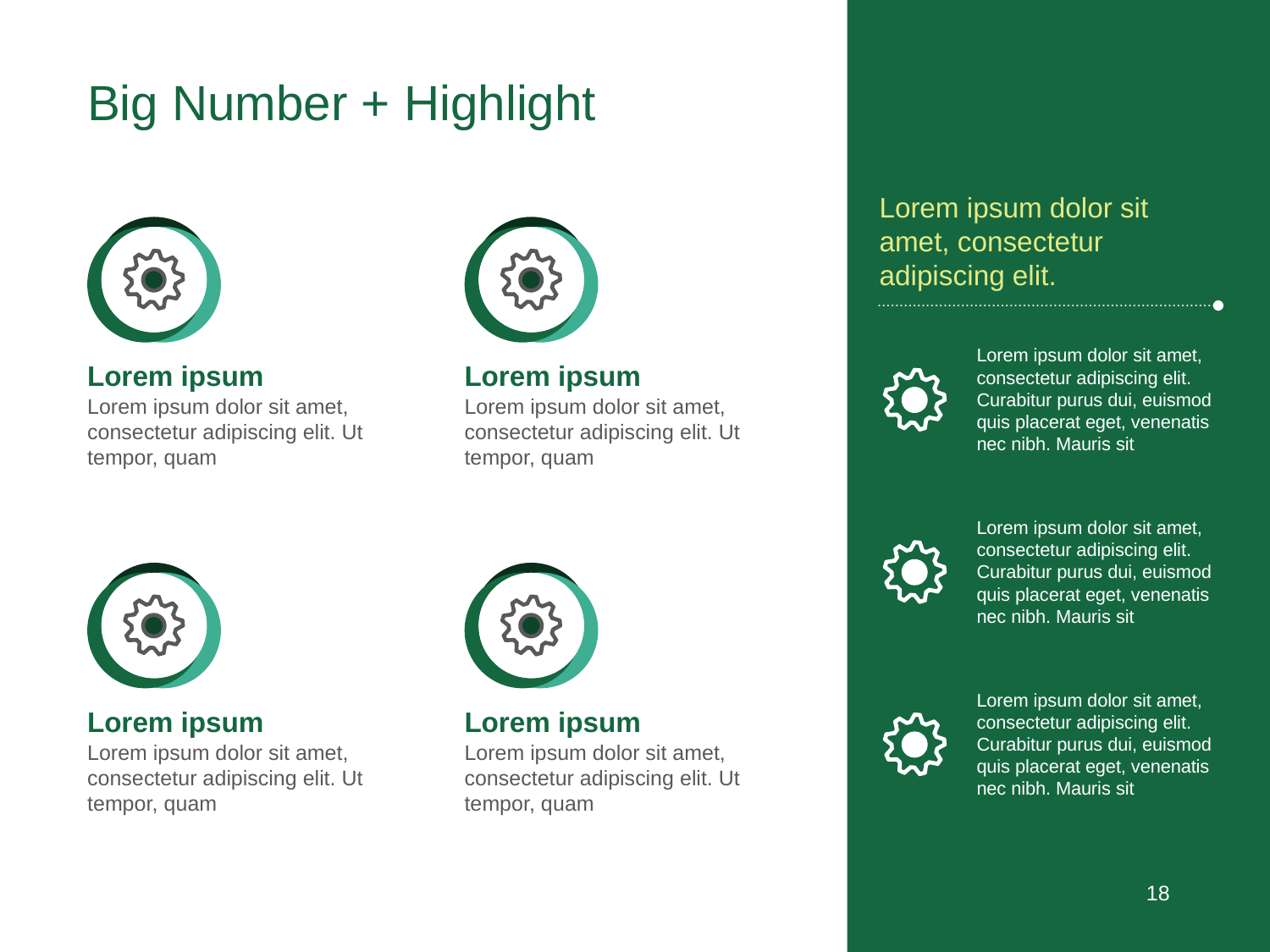

# Big Number + Highlight
Lorem ipsum dolor sit amet, consectetur adipiscing elit.

Lorem ipsum dolor sit amet, consectetur adipiscing elit. Curabitur purus dui, euismod quis placerat eget, venenatis nec nibh. Mauris sit
Lorem ipsum
Lorem ipsum dolor sit amet, consectetur adipiscing elit. Ut tempor, quam
Lorem ipsum
Lorem ipsum dolor sit amet, consectetur adipiscing elit. Ut tempor, quam

Lorem ipsum dolor sit amet, consectetur adipiscing elit. Curabitur purus dui, euismod quis placerat eget, venenatis nec nibh. Mauris sit

Lorem ipsum dolor sit amet, consectetur adipiscing elit. Curabitur purus dui, euismod quis placerat eget, venenatis nec nibh. Mauris sit

Lorem ipsum
Lorem ipsum dolor sit amet, consectetur adipiscing elit. Ut tempor, quam
Lorem ipsum
Lorem ipsum dolor sit amet, consectetur adipiscing elit. Ut tempor, quam
18